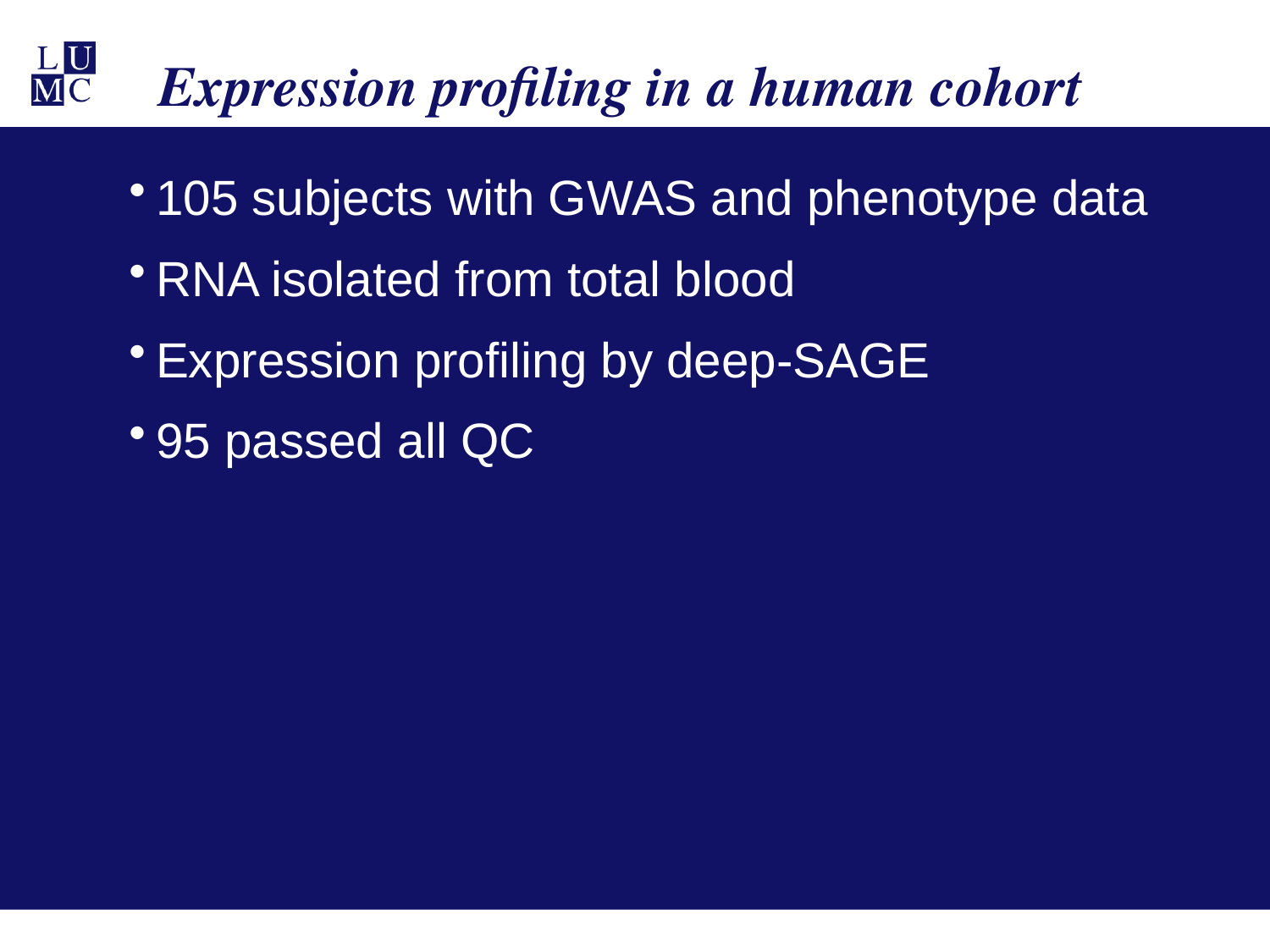

# Expression profiling in a human cohort
105 subjects with GWAS and phenotype data
RNA isolated from total blood
Expression profiling by deep-SAGE
95 passed all QC